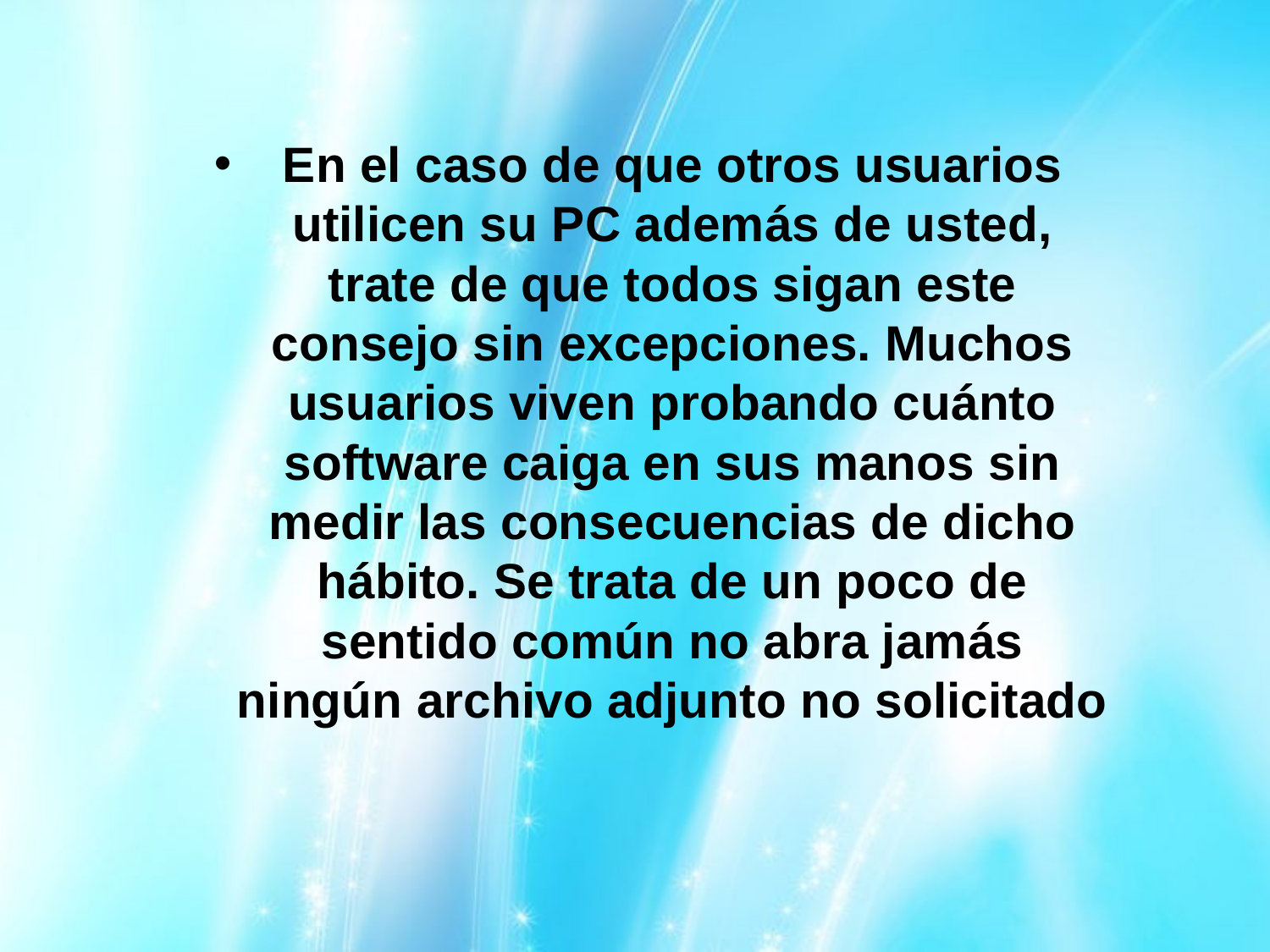

En el caso de que otros usuarios utilicen su PC además de usted, trate de que todos sigan este consejo sin excepciones. Muchos usuarios viven probando cuánto software caiga en sus manos sin medir las consecuencias de dicho hábito. Se trata de un poco de sentido común no abra jamás ningún archivo adjunto no solicitado